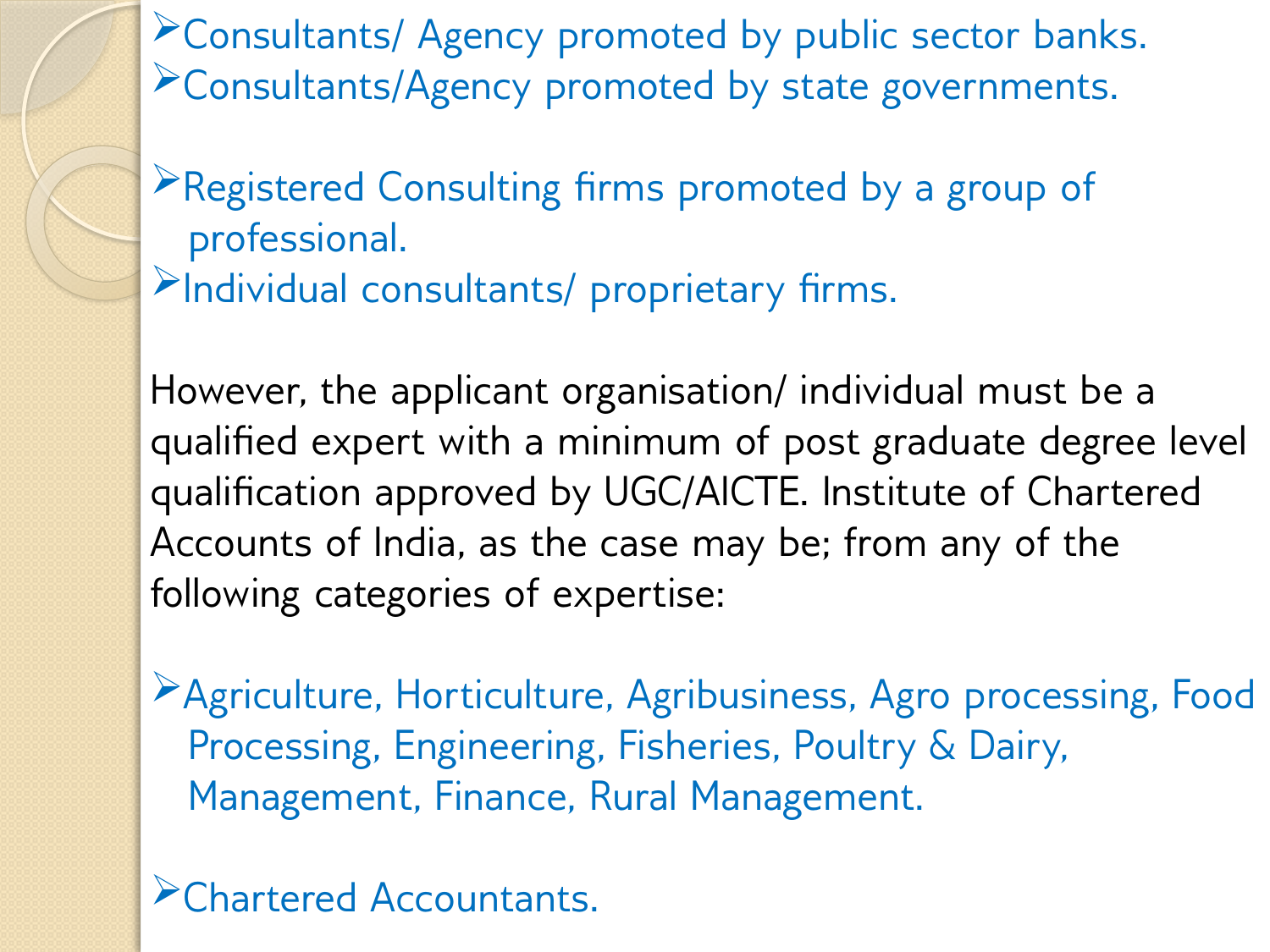

Consultants/ Agency promoted by public sector banks.
Consultants/Agency promoted by state governments.

Registered Consulting firms promoted by a group of
   professional.
Individual consultants/ proprietary firms.

However, the applicant organisation/ individual must be a qualified expert with a minimum of post graduate degree level qualification approved by UGC/AICTE. Institute of Chartered Accounts of India, as the case may be; from any of the following categories of expertise:

Agriculture, Horticulture, Agribusiness, Agro processing, Food
   Processing, Engineering, Fisheries, Poultry & Dairy,
   Management, Finance, Rural Management.

Chartered Accountants.